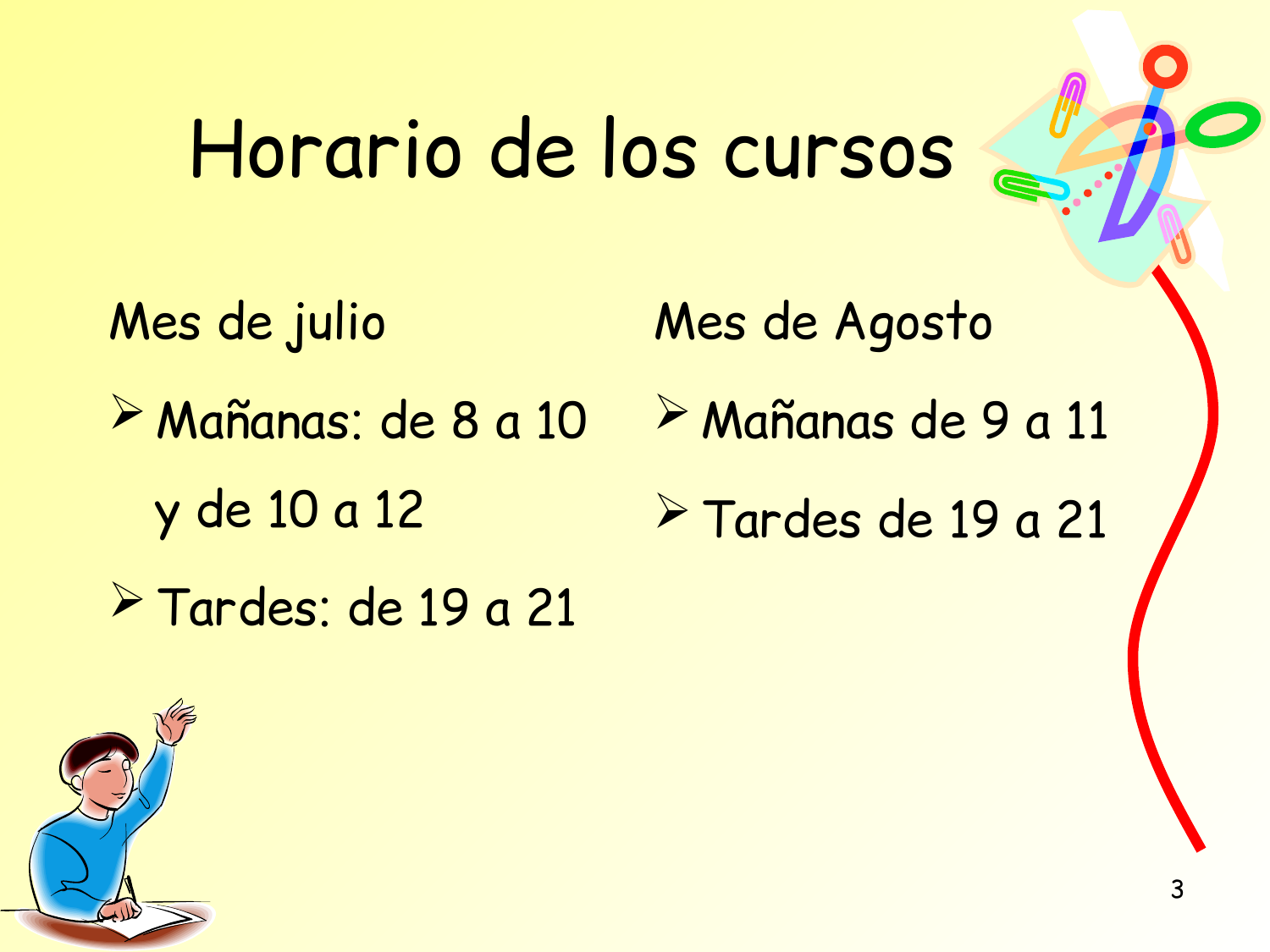

# Horario de los cursos
Mes de julio
Mañanas: de 8 a 10 y de 10 a 12
Tardes: de 19 a 21
Mes de Agosto
Mañanas de 9 a 11
Tardes de 19 a 21
3